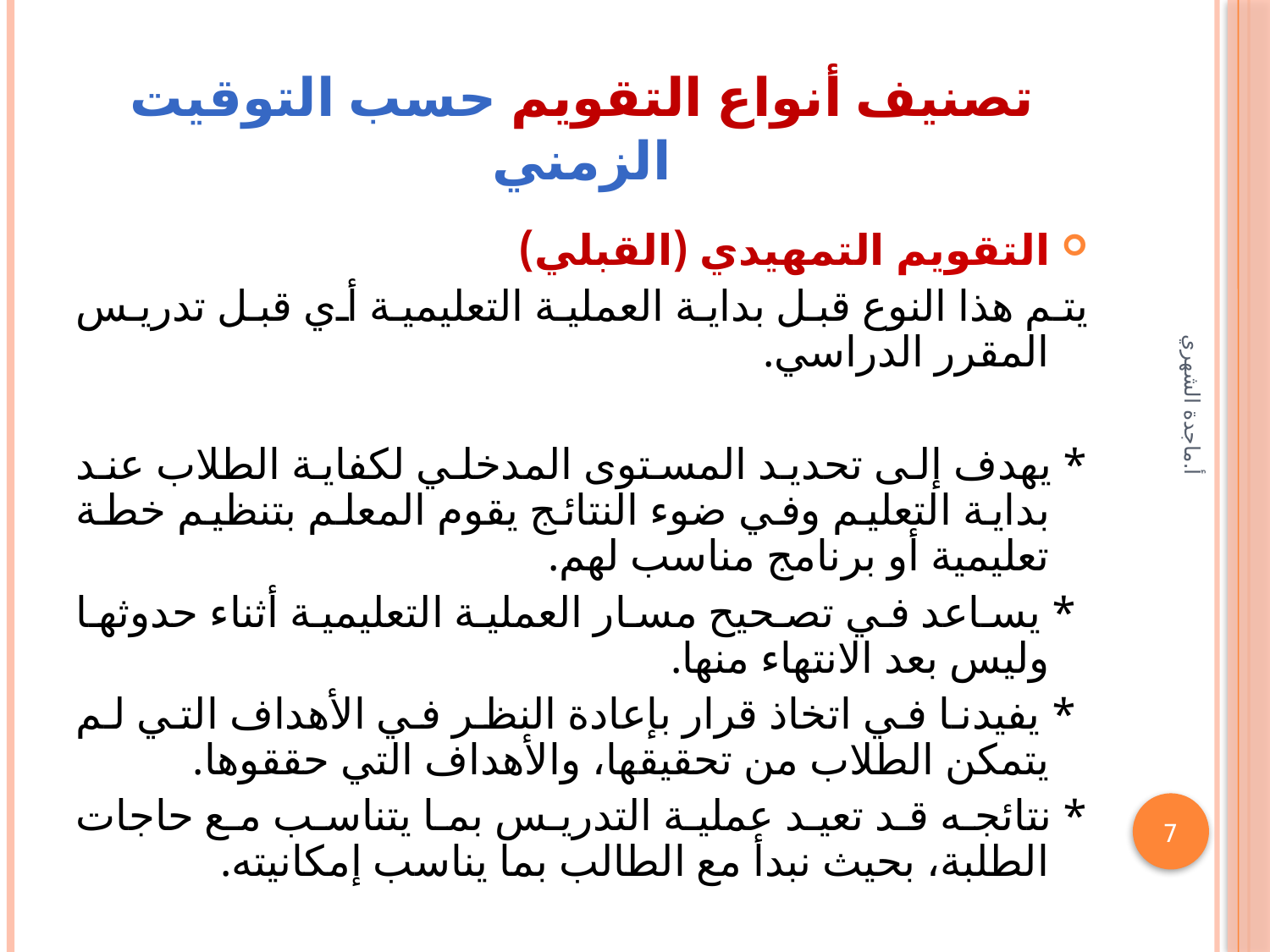

# تصنيف أنواع التقويم حسب التوقيت الزمني
التقويم التمهيدي (القبلي)
يتم هذا النوع قبل بداية العملية التعليمية أي قبل تدريس المقرر الدراسي.

	* يهدف إلى تحديد المستوى المدخلي لكفاية الطلاب عند بداية التعليم وفي ضوء النتائج يقوم المعلم بتنظيم خطة تعليمية أو برنامج مناسب لهم.
 * يساعد في تصحيح مسار العملية التعليمية أثناء حدوثها وليس بعد الانتهاء منها.
 * يفيدنا في اتخاذ قرار بإعادة النظر في الأهداف التي لم يتمكن الطلاب من تحقيقها، والأهداف التي حققوها.
* نتائجه قد تعيد عملية التدريس بما يتناسب مع حاجات الطلبة، بحيث نبدأ مع الطالب بما يناسب إمكانيته.

أ.ماجدة الشهري
7